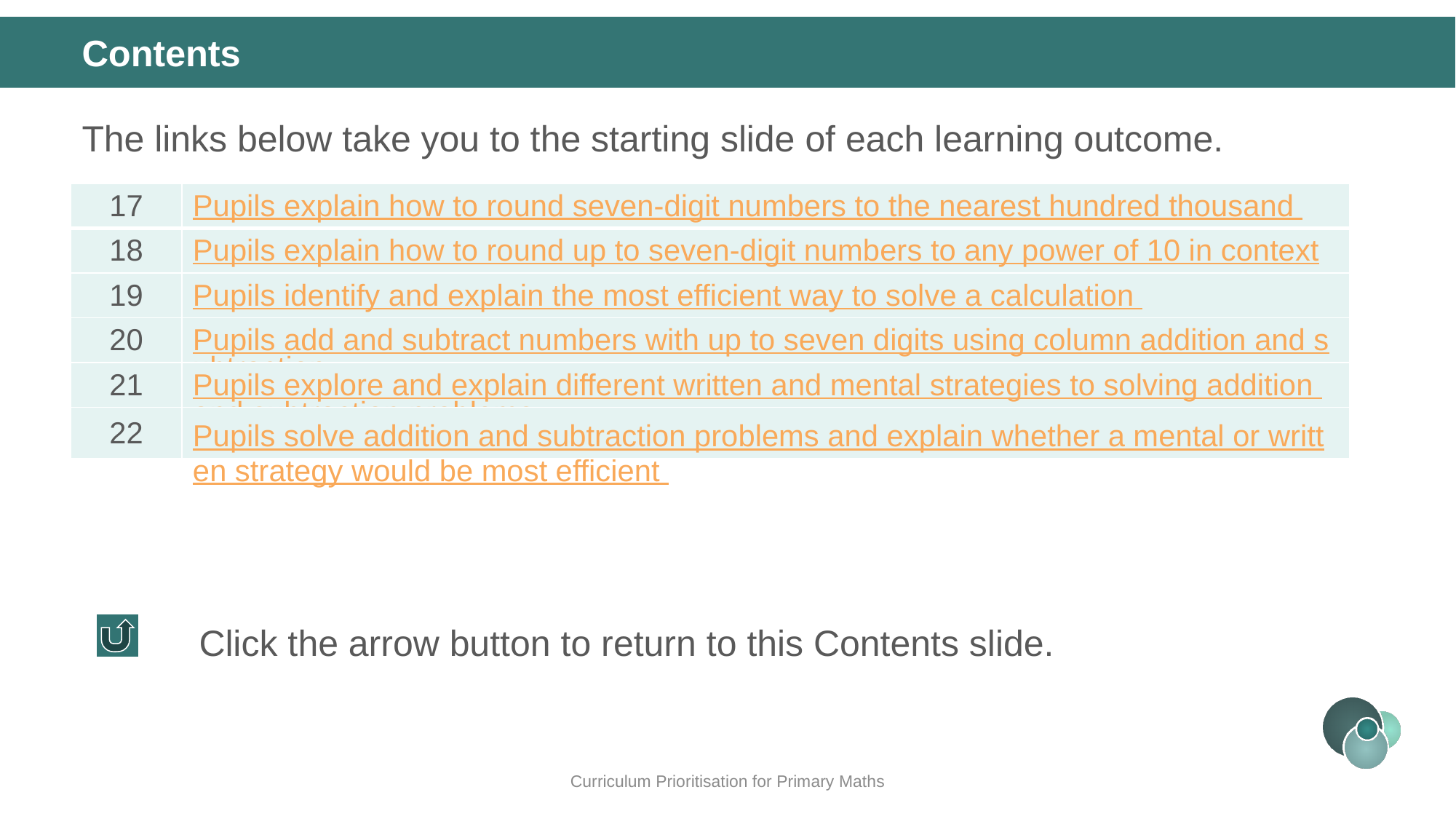

Contents
The links below take you to the starting slide of each learning outcome.
| 17 | Pupils explain how to round seven-digit numbers to the nearest hundred thousand |
| --- | --- |
| 18 | Pupils explain how to round up to seven-digit numbers to any power of 10 in context |
| 19 | Pupils identify and explain the most efficient way to solve a calculation |
| 20 | Pupils add and subtract numbers with up to seven digits using column addition and subtraction |
| 21 | Pupils explore and explain different written and mental strategies to solving addition and subtraction problems |
| 22 | Pupils solve addition and subtraction problems and explain whether a mental or written strategy would be most efficient |

Click the arrow button to return to this Contents slide.
Curriculum Prioritisation for Primary Maths